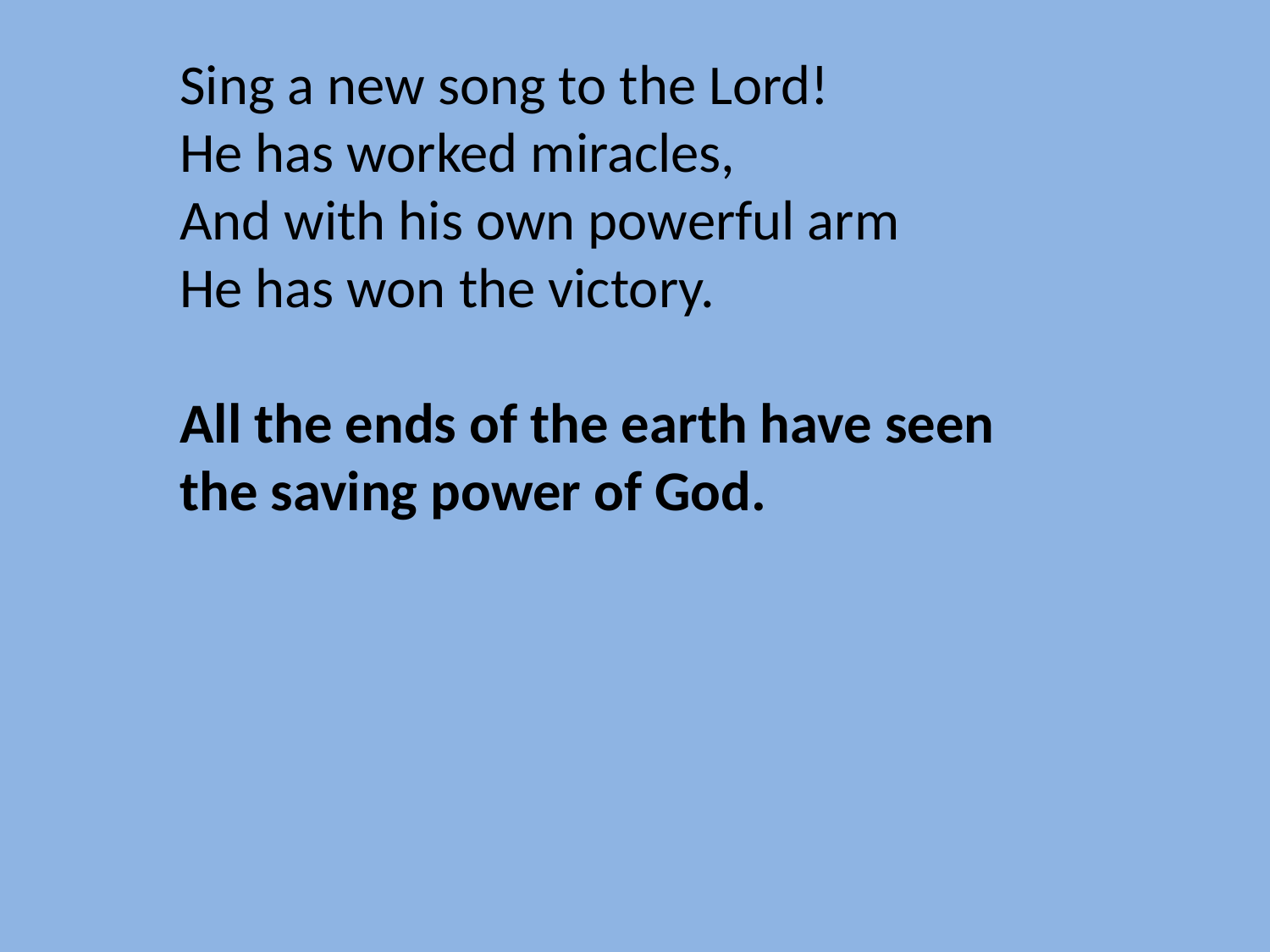

Sing a new song to the Lord!
He has worked miracles,
And with his own powerful arm
He has won the victory.

All the ends of the earth have seen
the saving power of God.